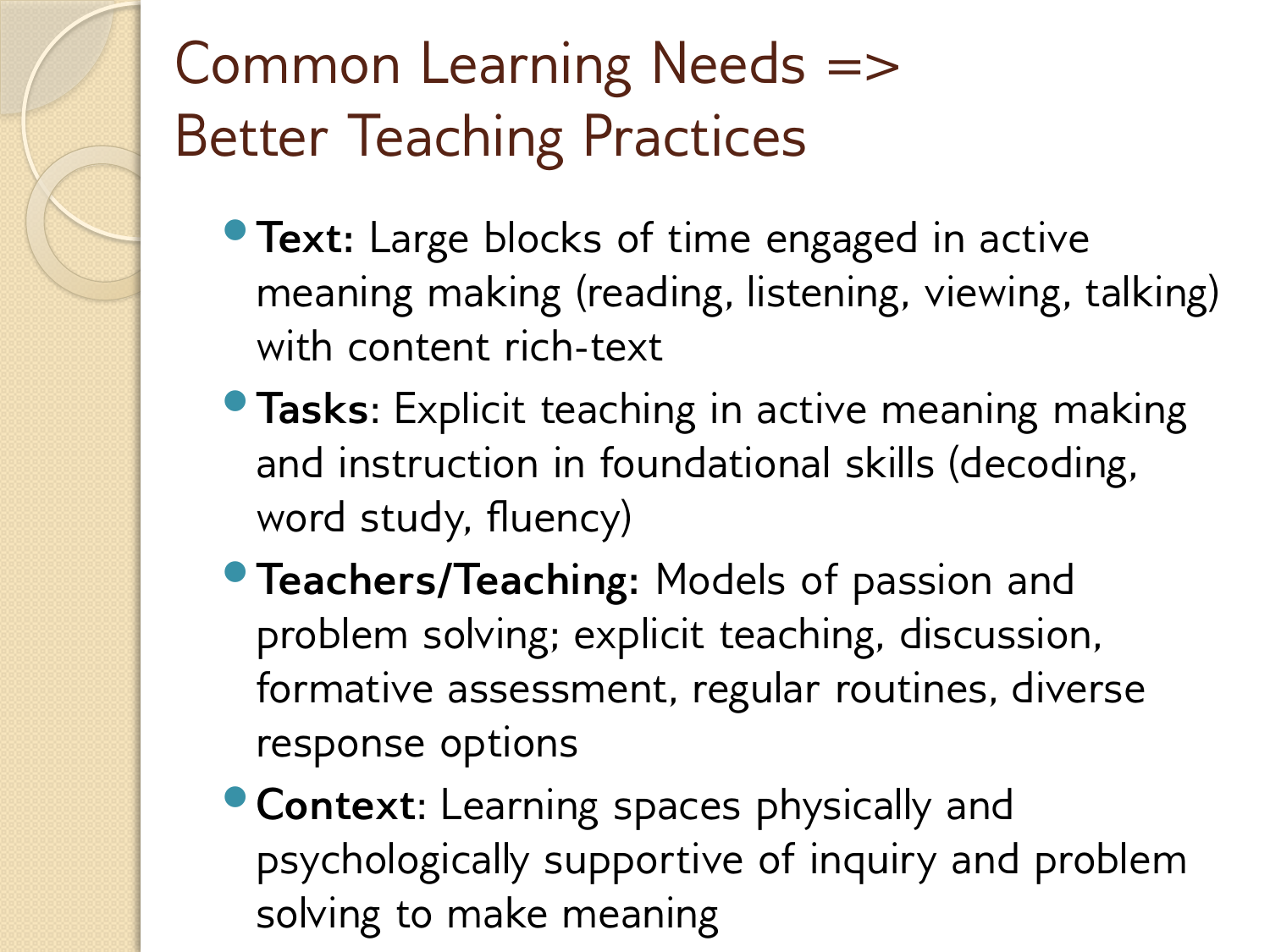

# Common Learning Needs => Better Teaching Practices
Text: Large blocks of time engaged in active meaning making (reading, listening, viewing, talking) with content rich-text
Tasks: Explicit teaching in active meaning making and instruction in foundational skills (decoding, word study, fluency)
Teachers/Teaching: Models of passion and problem solving; explicit teaching, discussion, formative assessment, regular routines, diverse response options
Context: Learning spaces physically and psychologically supportive of inquiry and problem solving to make meaning